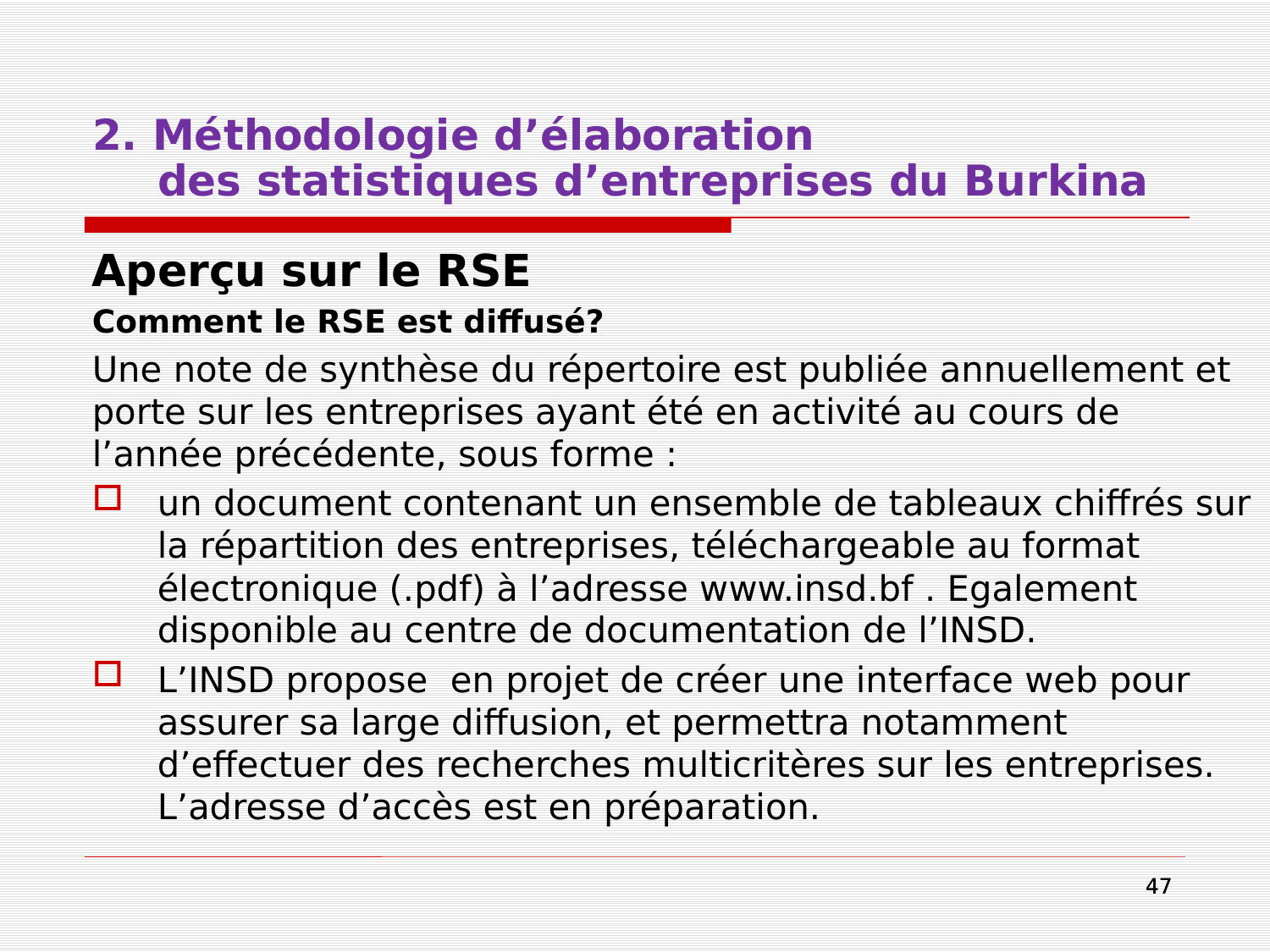

# 2. Méthodologie d’élaboration des statistiques d’entreprises du Burkina
Aperçu sur le RSE
Comment le RSE est diffusé?
Une note de synthèse du répertoire est publiée annuellement et porte sur les entreprises ayant été en activité au cours de l’année précédente, sous forme :
un document contenant un ensemble de tableaux chiffrés sur la répartition des entreprises, téléchargeable au format électronique (.pdf) à l’adresse www.insd.bf . Egalement disponible au centre de documentation de l’INSD.
L’INSD propose  en projet de créer une interface web pour assurer sa large diffusion, et permettra notamment d’effectuer des recherches multicritères sur les entreprises. L’adresse d’accès est en préparation.

47
47